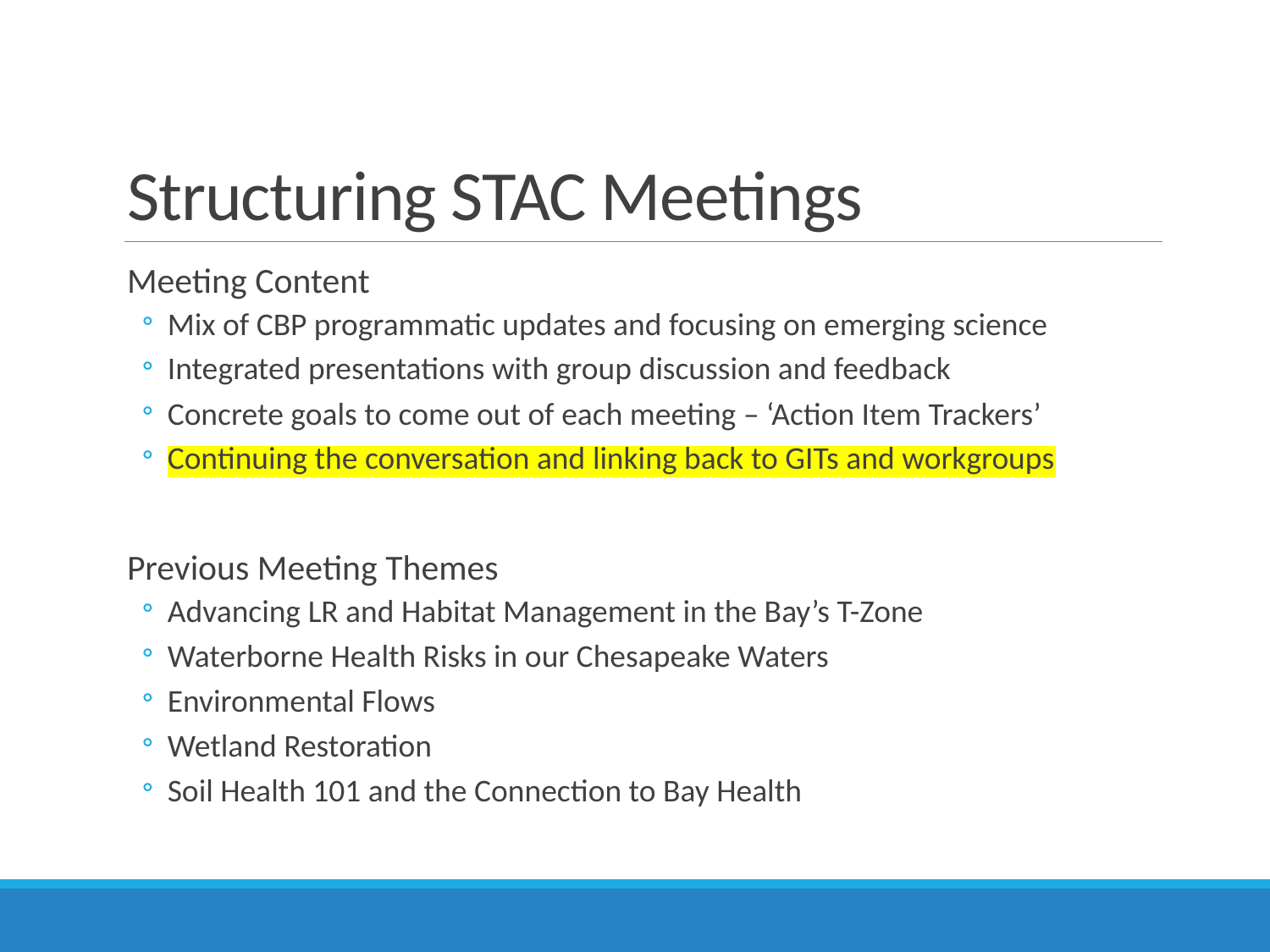

# Structuring STAC Meetings
Meeting Content
Mix of CBP programmatic updates and focusing on emerging science
Integrated presentations with group discussion and feedback
Concrete goals to come out of each meeting – ‘Action Item Trackers’
Continuing the conversation and linking back to GITs and workgroups

Previous Meeting Themes
Advancing LR and Habitat Management in the Bay’s T-Zone
Waterborne Health Risks in our Chesapeake Waters
Environmental Flows
Wetland Restoration
Soil Health 101 and the Connection to Bay Health